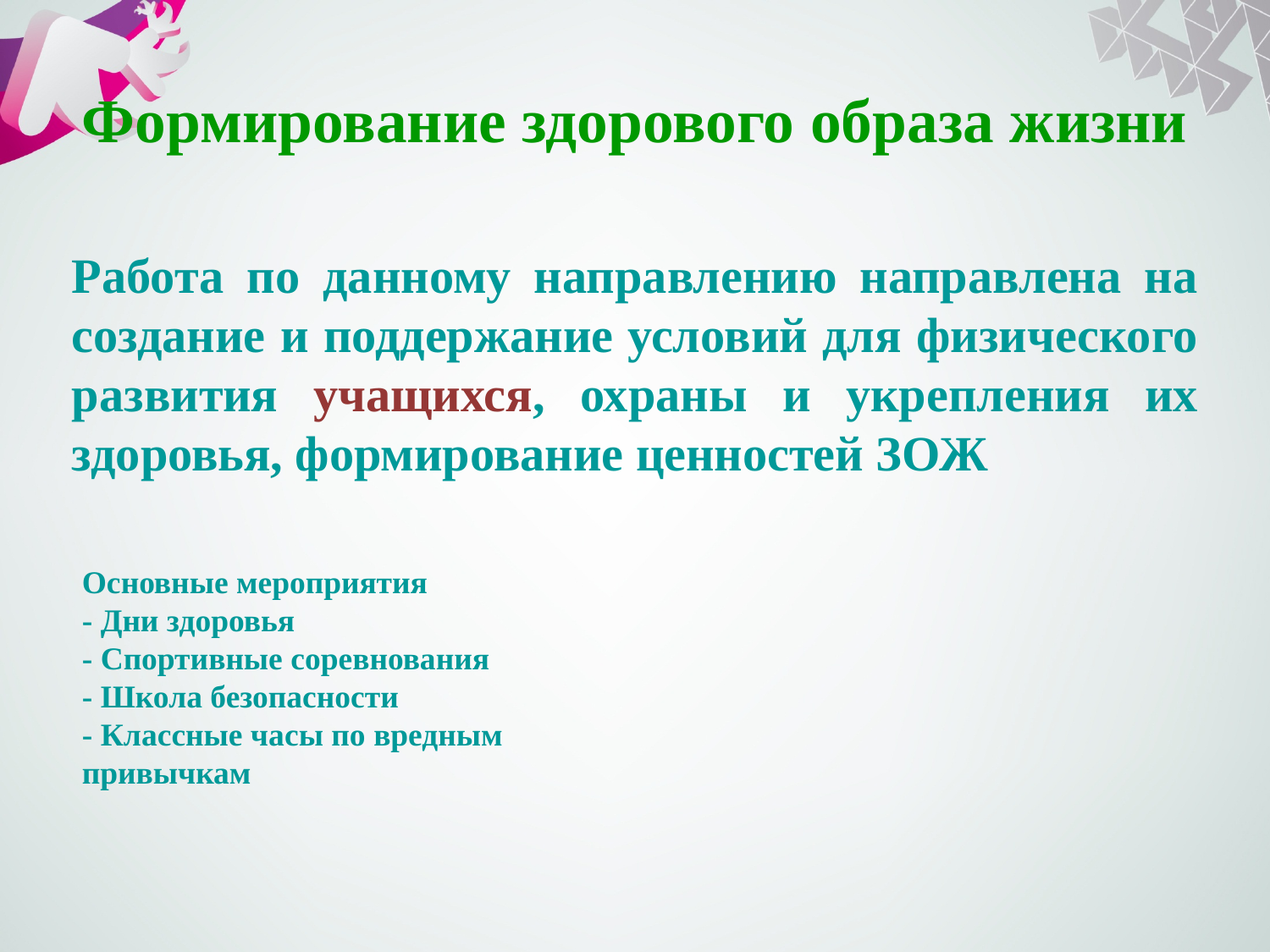

# Формирование здорового образа жизни
Работа по данному направлению направлена на создание и поддержание условий для физического развития учащихся, охраны и укрепления их здоровья, формирование ценностей ЗОЖ
Основные мероприятия
- Дни здоровья
- Спортивные соревнования
- Школа безопасности
- Классные часы по вредным привычкам